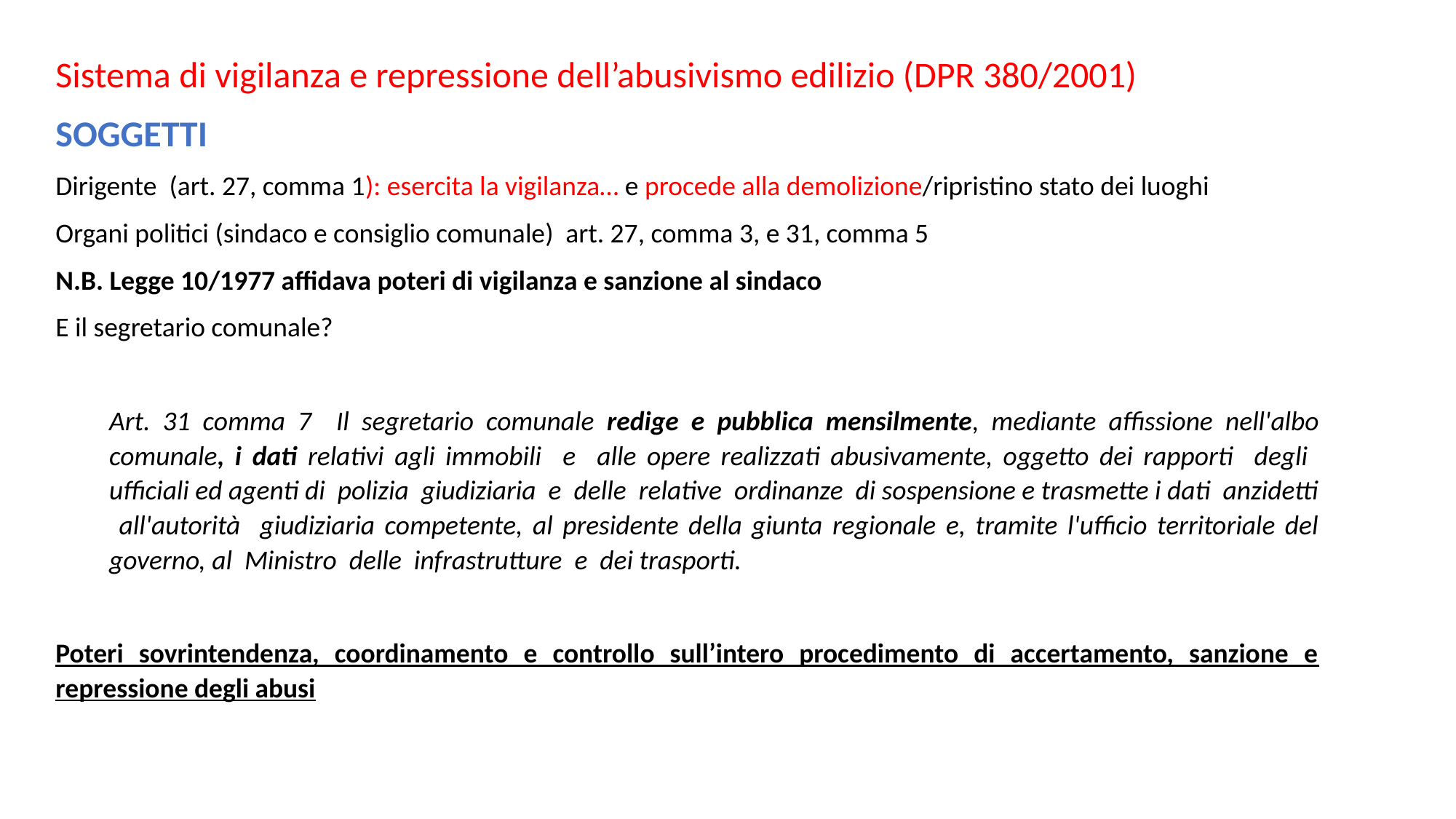

Sistema di vigilanza e repressione dell’abusivismo edilizio (DPR 380/2001)
SOGGETTI
Dirigente  (art. 27, comma 1): esercita la vigilanza… e procede alla demolizione/ripristino stato dei luoghi
Organi politici (sindaco e consiglio comunale)  art. 27, comma 3, e 31, comma 5
N.B. Legge 10/1977 affidava poteri di vigilanza e sanzione al sindaco
E il segretario comunale?

Art. 31 comma 7  Il segretario comunale redige e pubblica mensilmente, mediante affissione nell'albo comunale, i dati relativi agli immobili  e  alle opere realizzati abusivamente, oggetto dei rapporti  degli  ufficiali ed agenti di  polizia  giudiziaria  e  delle  relative  ordinanze  di sospensione e trasmette i dati  anzidetti  all'autorità  giudiziaria competente, al presidente della giunta regionale e, tramite l'ufficio territoriale del governo, al  Ministro  delle  infrastrutture  e  dei trasporti.

Poteri sovrintendenza, coordinamento e controllo sull’intero procedimento di accertamento, sanzione e repressione degli abusi